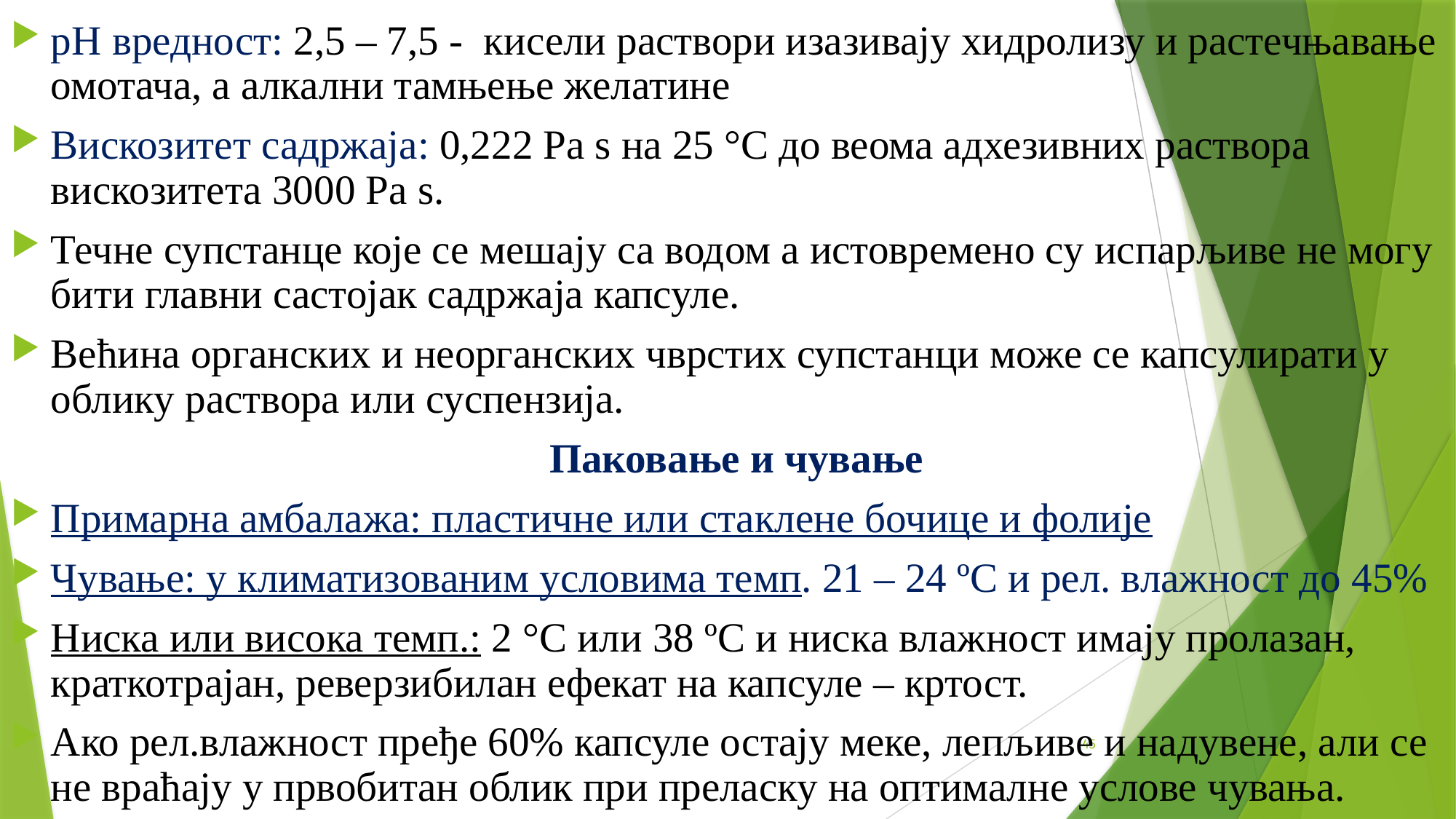

pH вредност: 2,5 – 7,5 -  кисели раствори изазивају хидролизу и растечњавање омотача, а алкални тамњење желатине
Вискозитет садржаја: 0,222 Pa s на 25 °C до веома адхезивних раствора вискозитета 3000 Pa s.
Течне супстанце које се мешају са водом а истовремено су испарљиве не могу бити главни састојак садржаја капсуле.
Већина органских и неорганских чврстих супстанци може се капсулирати у облику раствора или суспензија.
Паковање и чување
Примарна амбалажа: пластичне или стаклене бочице и фолије
Чување: у климатизованим условима темп. 21 – 24 ºC и рел. влажност до 45%
Ниска или висока темп.: 2 °C или 38 ºC и ниска влажност имају пролазан, краткотрајан, реверзибилан ефекат на капсуле – кртост.
Ако рел.влажност пређе 60% капсуле остају меке, лепљиве и надувене, али се не враћају у првобитан облик при преласку на оптималне услове чувања.

45